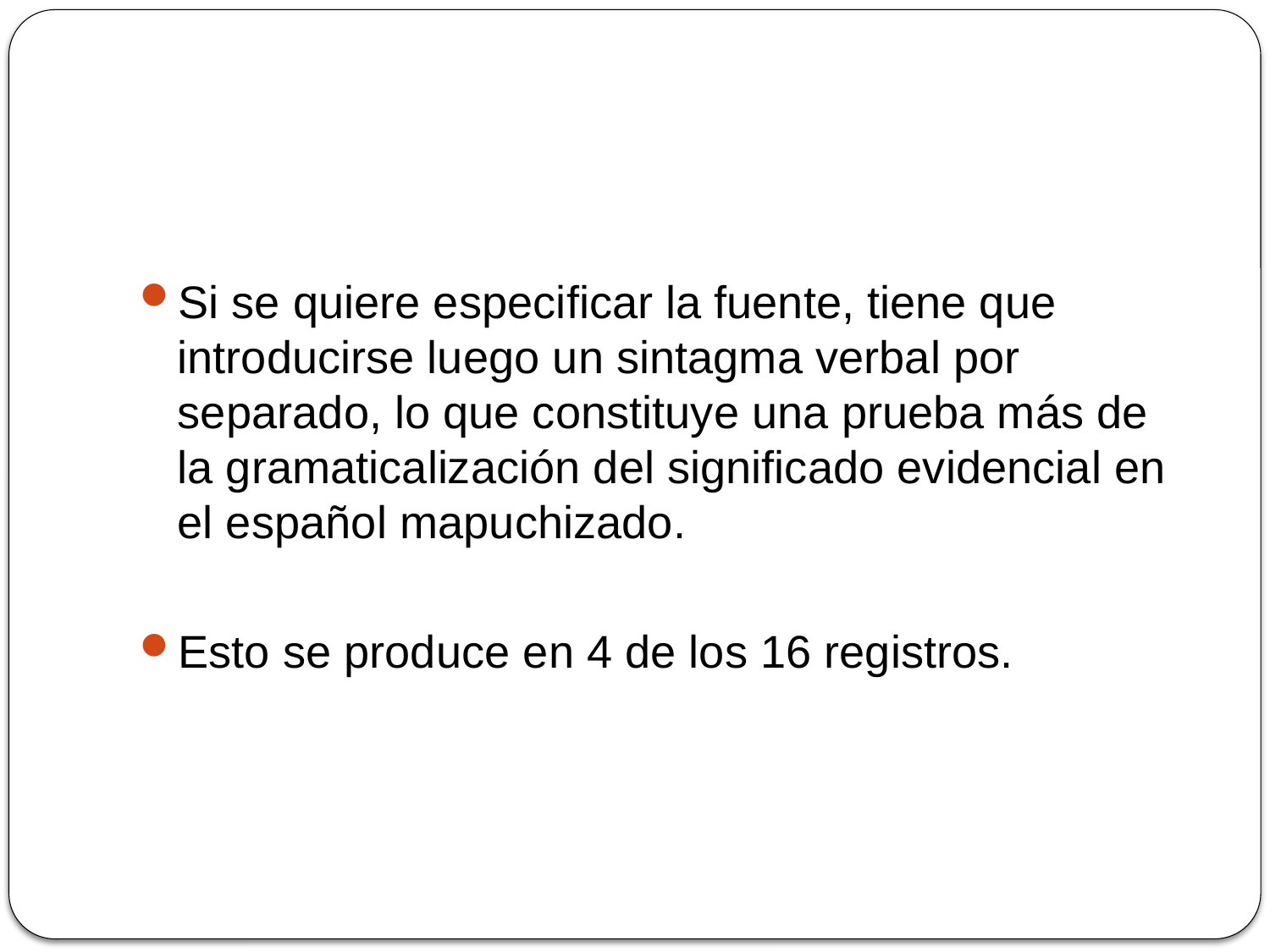

#

Si se quiere especificar la fuente, tiene que introducirse luego un sintagma verbal por separado, lo que constituye una prueba más de la gramaticalización del significado evidencial en el español mapuchizado.

Esto se produce en 4 de los 16 registros.